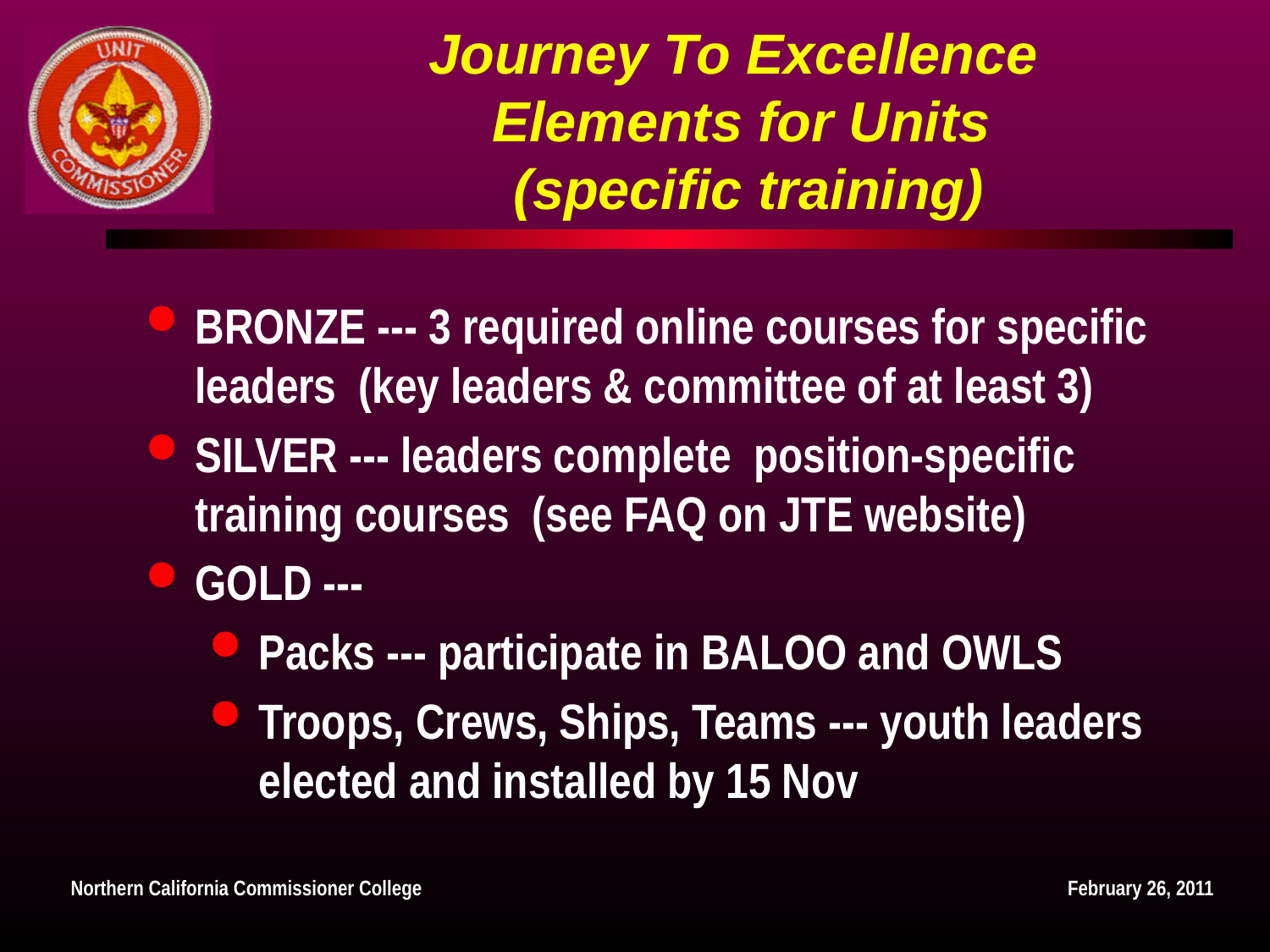

# Journey To Excellence Elements for Units (specific training)
BRONZE --- 3 required online courses for specific leaders  (key leaders & committee of at least 3)
SILVER --- leaders complete  position-specific  training courses  (see FAQ on JTE website)
GOLD ---
Packs --- participate in BALOO and OWLS
Troops, Crews, Ships, Teams --- youth leaders elected and installed by 15 Nov